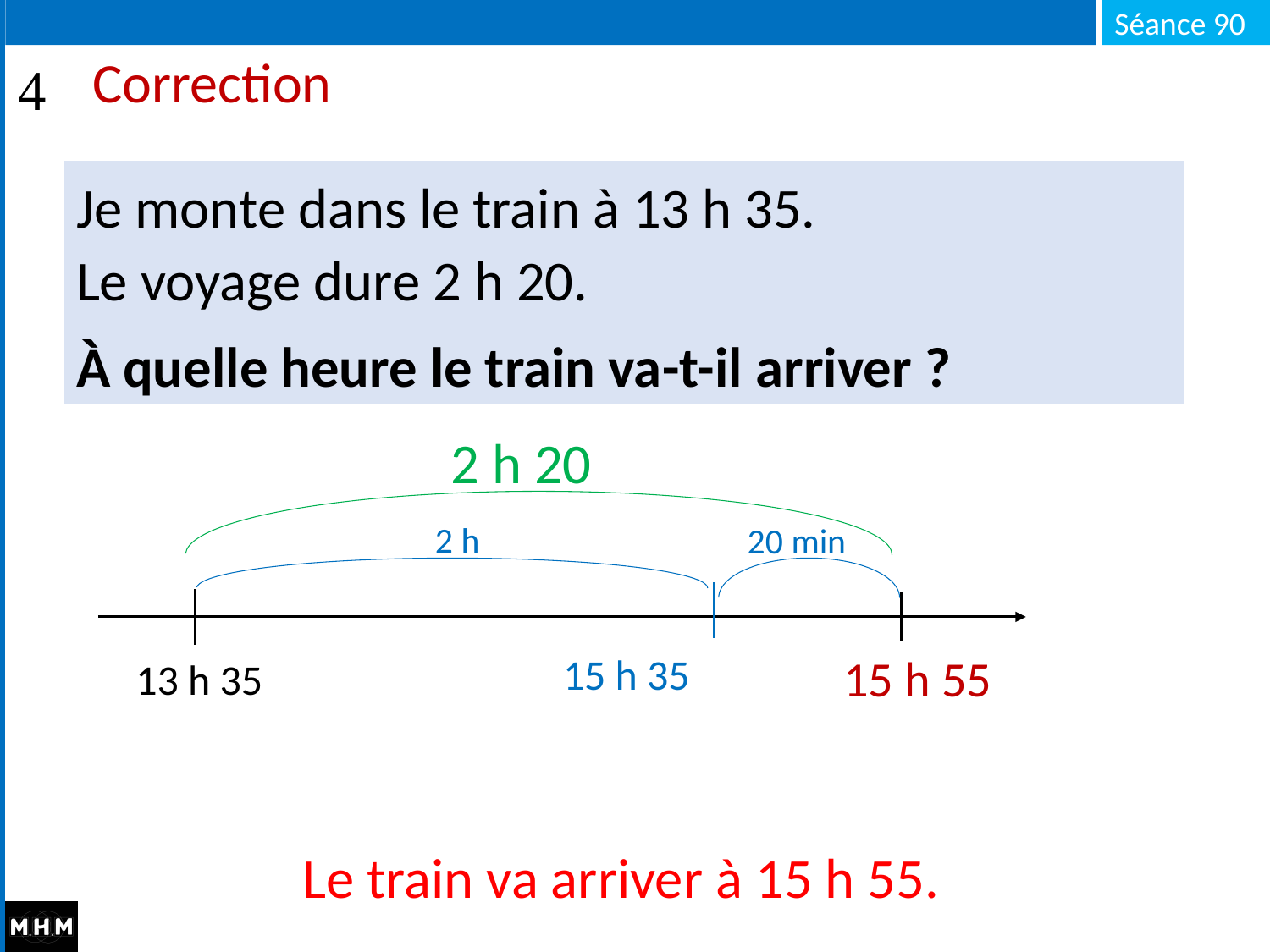

# Correction
Je monte dans le train à 13 h 35.                         Le voyage dure 2 h 20.
À quelle heure le train va-t-il arriver ?
2 h 20

2 h
20 min

 15 h 55
15 h 35
 ?
13 h 35
Le train va arriver à 15 h 55.